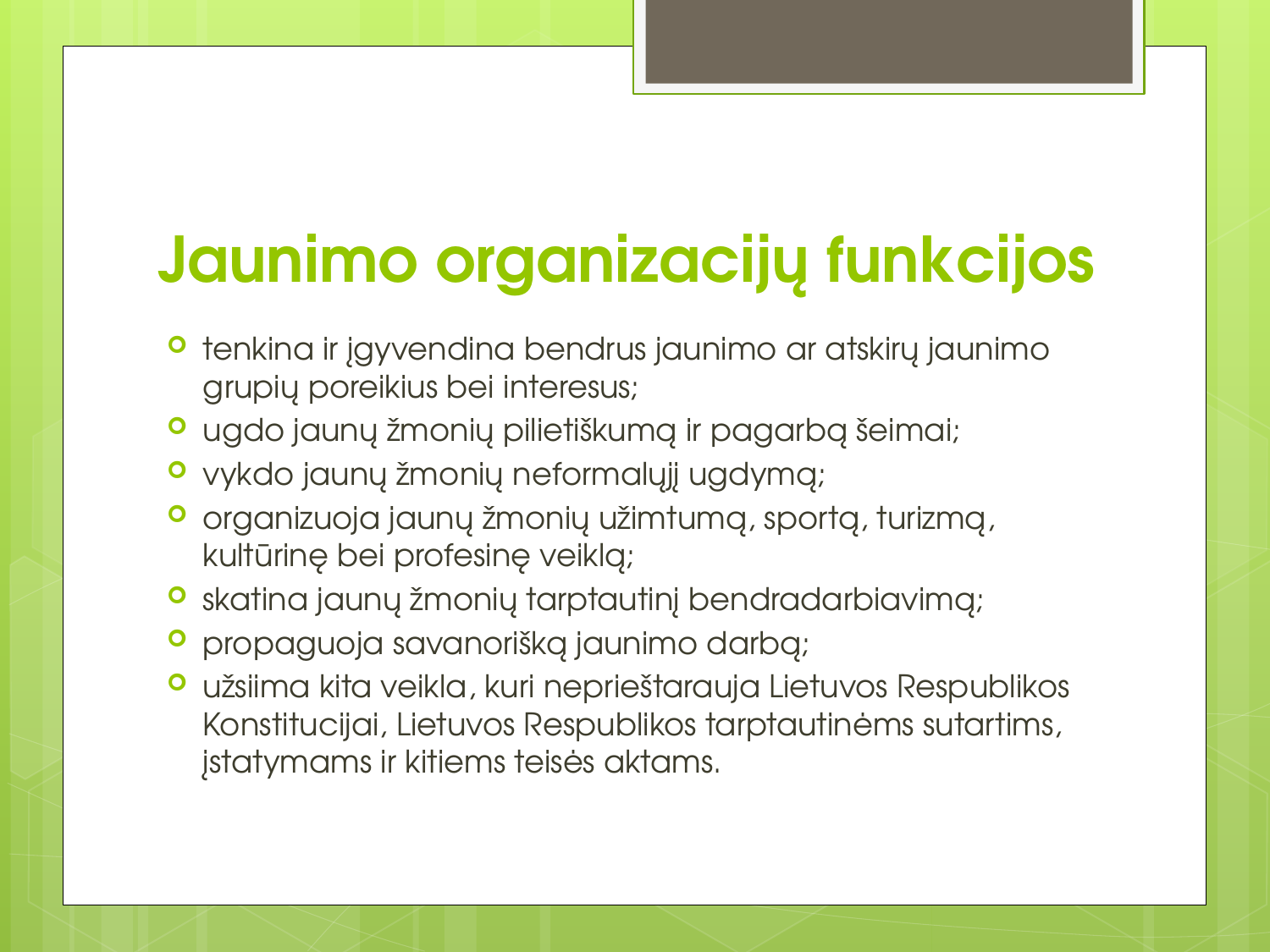

# Jaunimo organizacijų funkcijos
tenkina ir įgyvendina bendrus jaunimo ar atskirų jaunimo grupių poreikius bei interesus;
ugdo jaunų žmonių pilietiškumą ir pagarbą šeimai;
vykdo jaunų žmonių neformalųjį ugdymą;
organizuoja jaunų žmonių užimtumą, sportą, turizmą, kultūrinę bei profesinę veiklą;
skatina jaunų žmonių tarptautinį bendradarbiavimą;
propaguoja savanorišką jaunimo darbą;
užsiima kita veikla, kuri neprieštarauja Lietuvos Respublikos Konstitucijai, Lietuvos Respublikos tarptautinėms sutartims, įstatymams ir kitiems teisės aktams.